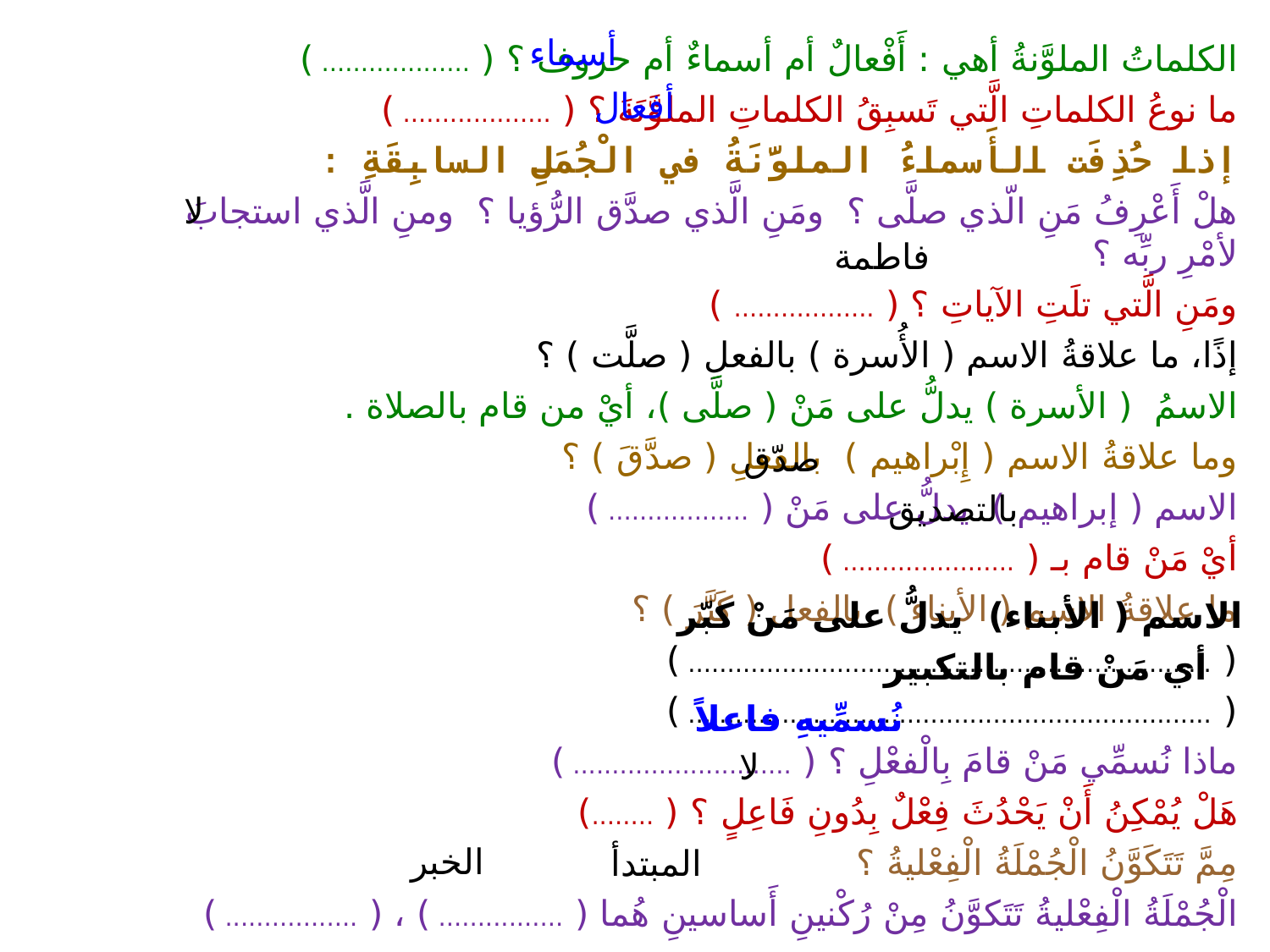

أسماء
الكلماتُ الملوَّنةُ أهي : أَفْعالٌ أم أسماءٌ أم حروف ؟ ( ................... )

ما نوعُ الكلماتِ الَّتي تَسبِقُ الكلماتِ الملوَّنَةَ ؟ ( ................... )

إذا حُذِفَت الأَسماءُ الملوَّنَةُ في الْجُمَلِ السابِقَةِ :

هلْ أَعْرِفُ مَنِ الّذي صلَّى ؟  ومَنِ الَّذي صدَّق الرُّؤيا ؟  ومنِ الَّذي استجابَ لأمْرِ ربِّه ؟

ومَنِ الَّتي تلَتِ الآياتِ ؟ ( .................. )

إذًا، ما علاقةُ الاسم ( الأُسرة ) بالفعلِ ( صلَّت ) ؟

الاسمُ  ( الأسرة ) يدلُّ على مَنْ ( صلَّى )، أيْ من قام بالصلاة .

وما علاقةُ الاسم ( إِبْراهيم )  بالفعلِ ( صدَّقَ ) ؟

الاسم ( إبراهيم )  يدلُّ على مَنْ ( .................. )

أيْ مَنْ قام بـ ( ...................... )

ما علاقةُ الاسم ( الأبناء )  بالفعل ( كَبَّرَ ) ؟

( ................................................................... )

( ................................................................... )

ماذا نُسمِّي مَنْ قامَ بِالْفعْلِ ؟ ( ............................ )

هَلْ يُمْكِنُ أَنْ يَحْدُثَ فِعْلٌ بِدُونِ فَاعِلٍ ؟ ( ........)

مِمَّ تَتَكَوَّنُ الْجُمْلَةُ الْفِعْليةُ ؟

الْجُمْلَةُ الْفِعْليةُ تَتَكوَّنُ مِنْ رُكْنينِ أَساسينِ هُما ( ................ ) ، ( ................. )
أفعال
لا
فاطمة
صدّق
بالتصديق
الاسم ( الأبناء)  يدلُّ على مَنْ كبّر
أي مَنْ قام بالتكبير
نُسمِّيهِ فاعلاً
لا
الخبر
المبتدأ